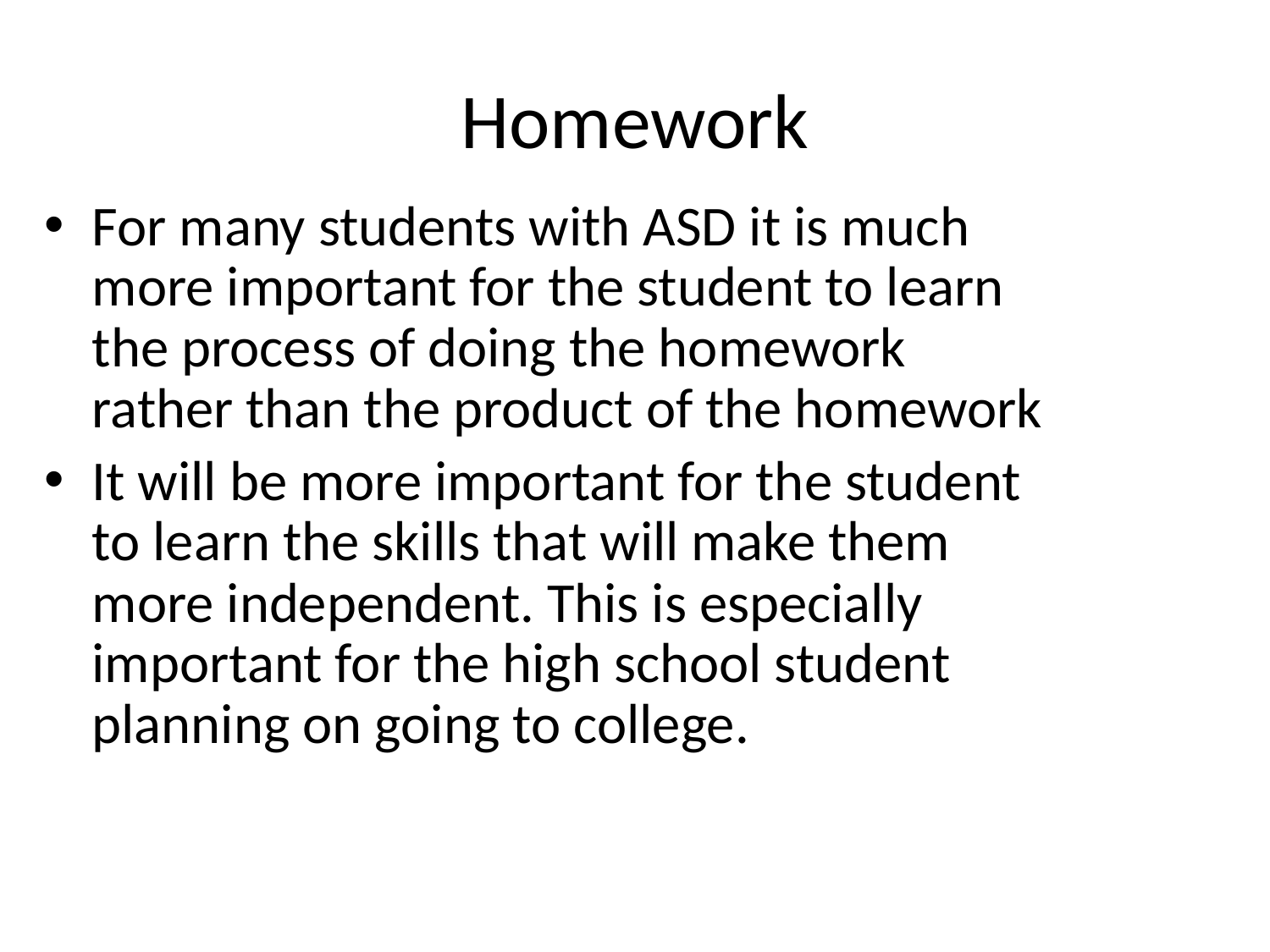

# Homework
For many students with ASD it is much more important for the student to learn the process of doing the homework rather than the product of the homework
It will be more important for the student to learn the skills that will make them more independent. This is especially important for the high school student planning on going to college.